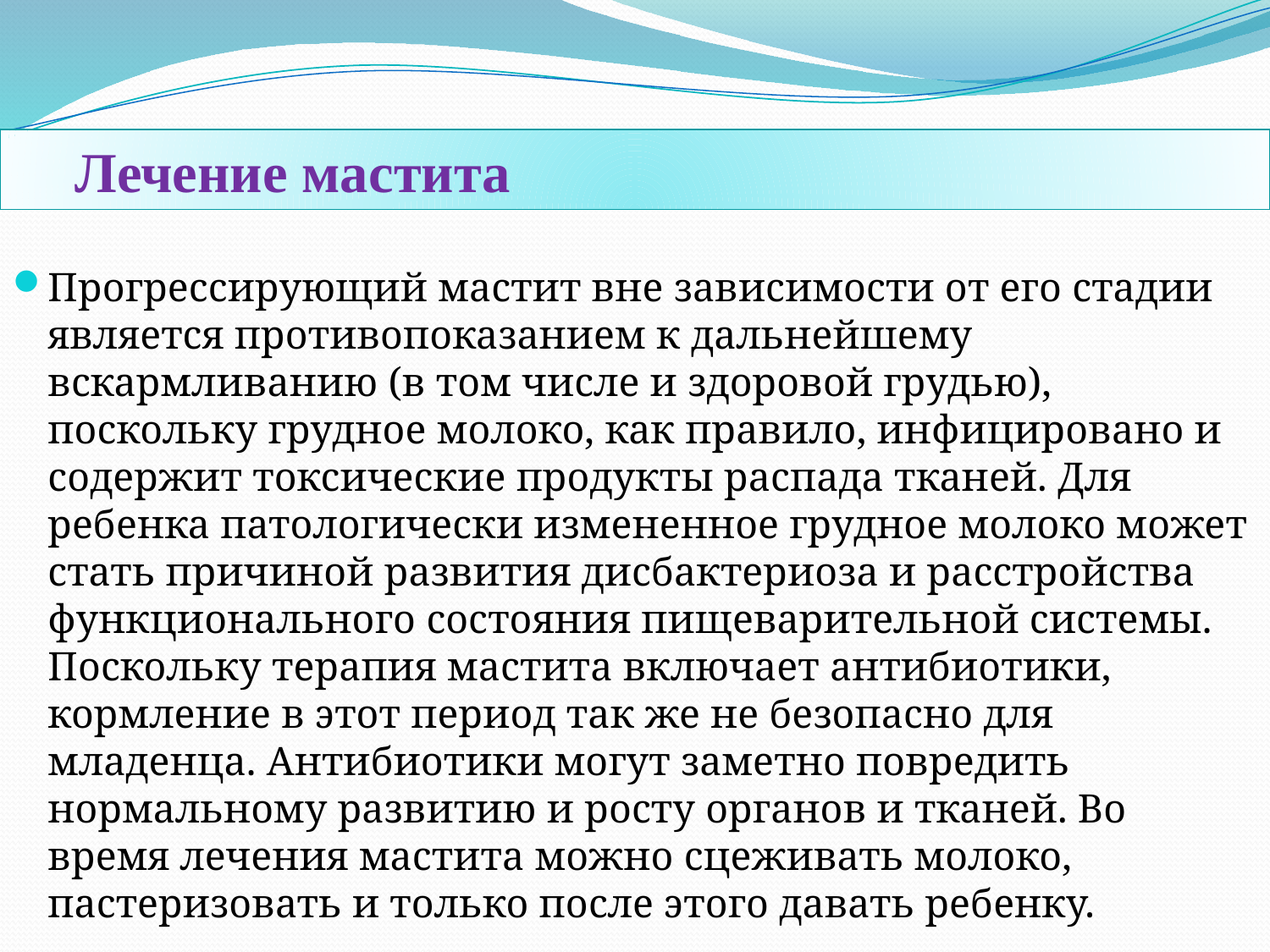

Лечение мастита
Прогрессирующий мастит вне зависимости от его стадии является противопоказанием к дальнейшему вскармливанию (в том числе и здоровой грудью), поскольку грудное молоко, как правило, инфицировано и содержит токсические продукты распада тканей. Для ребенка патологически измененное грудное молоко может стать причиной развития дисбактериоза и расстройства функционального состояния пищеварительной системы. Поскольку терапия мастита включает антибиотики, кормление в этот период так же не безопасно для младенца. Антибиотики могут заметно повредить нормальному развитию и росту органов и тканей. Во время лечения мастита можно сцеживать молоко, пастеризовать и только после этого давать ребенку.